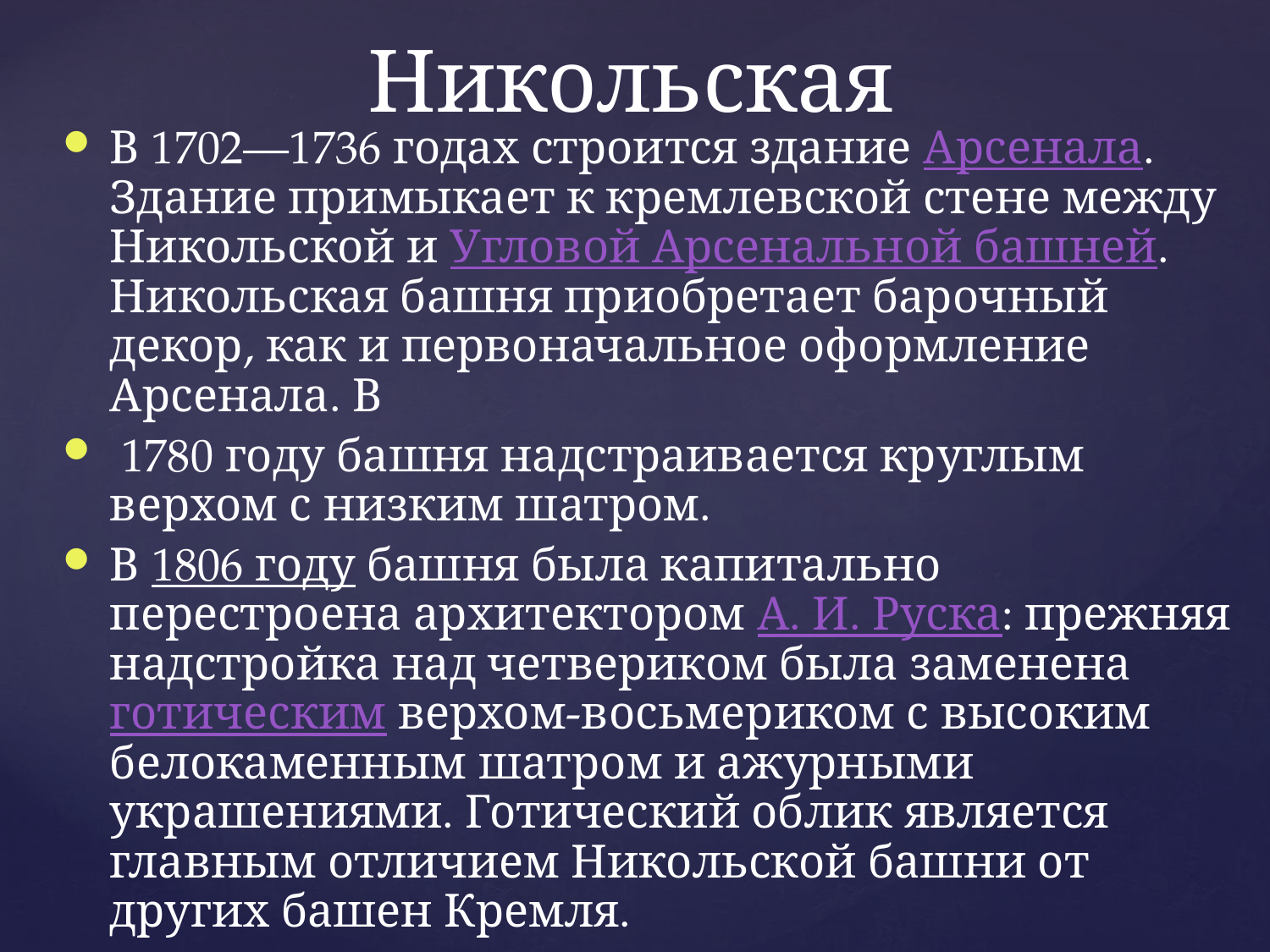

# Никольская
В 1702—1736 годах строится здание Арсенала. Здание примыкает к кремлевской стене между Никольской и Угловой Арсенальной башней. Никольская башня приобретает барочный декор, как и первоначальное оформление Арсенала. В
 1780 году башня надстраивается круглым верхом с низким шатром.
В 1806 году башня была капитально перестроена архитектором А. И. Руска: прежняя надстройка над четвериком была заменена готическим верхом-восьмериком с высоким белокаменным шатром и ажурными украшениями. Готический облик является главным отличием Никольской башни от других башен Кремля.